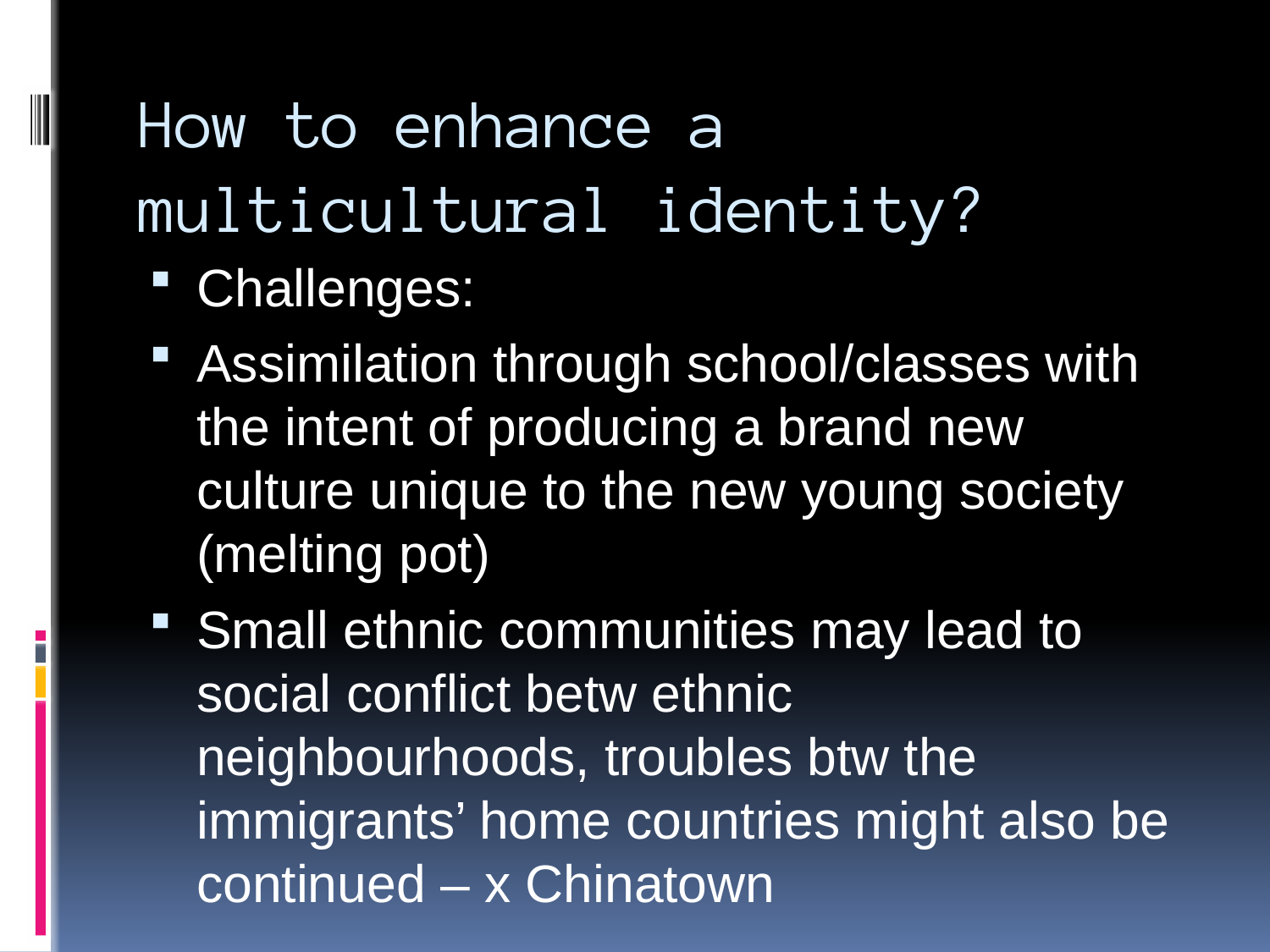

# How to enhance a multicultural identity?
Challenges:
Assimilation through school/classes with the intent of producing a brand new culture unique to the new young society (melting pot)
Small ethnic communities may lead to social conflict betw ethnic neighbourhoods, troubles btw the immigrants’ home countries might also be continued – x Chinatown